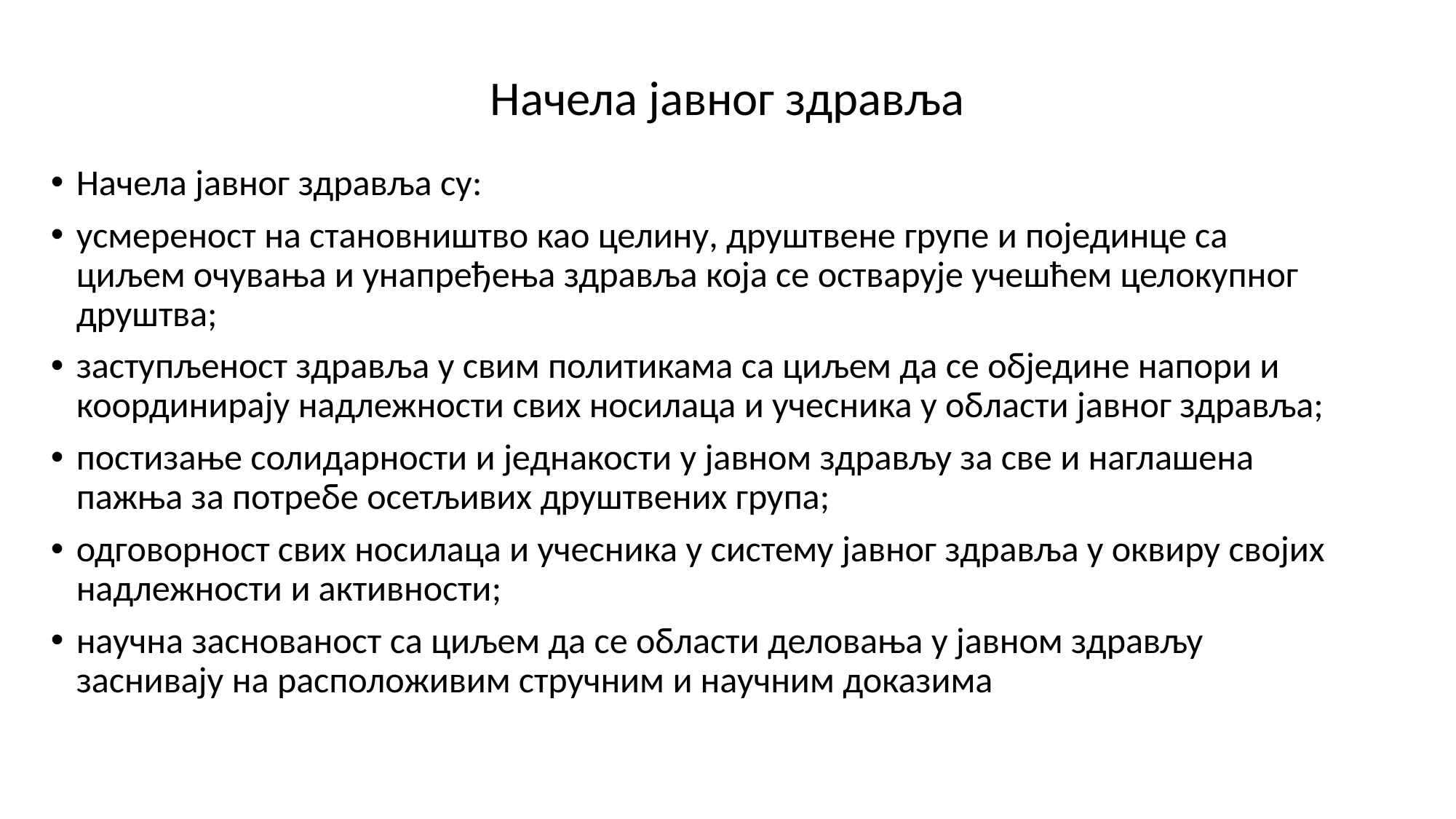

# Начела јавног здравља
Начела јавног здравља су:
усмереност на становништво као целину, друштвене групе и појединце са циљем очувања и унапређења здравља која се остварује учешћем целокупног друштва;
заступљеност здравља у свим политикама са циљем да се обједине напори и координирају надлежности свих носилаца и учесника у области јавног здравља;
постизање солидарности и једнакости у јавном здрављу за све и наглашена пажња за потребе осетљивих друштвених група;
одговорност свих носилаца и учесника у систему јавног здравља у оквиру својих надлежности и активности;
научна заснованост са циљем да се области деловања у јавном здрављу заснивају на расположивим стручним и научним доказима